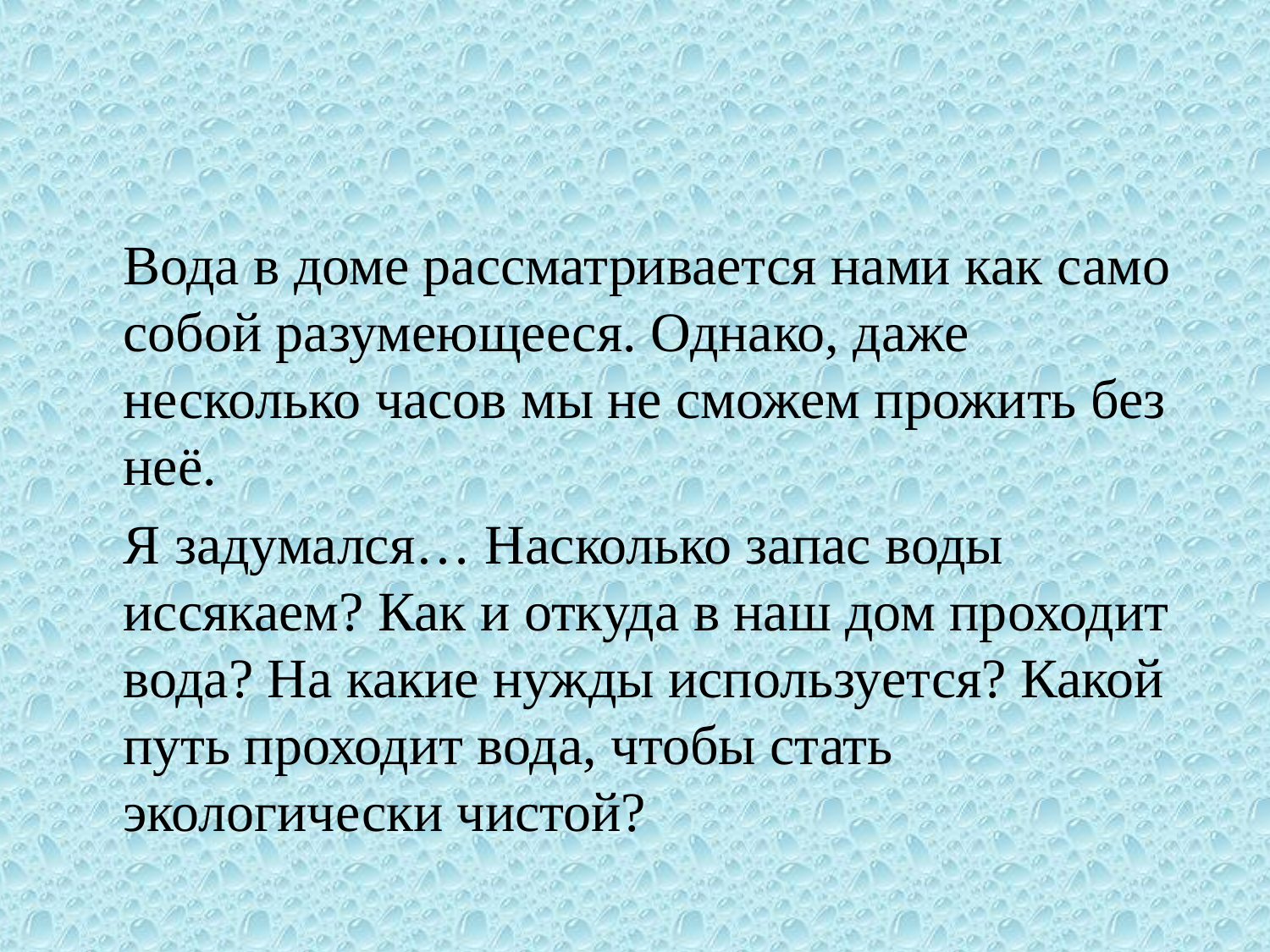

#
		Вода в доме рассматривается нами как само собой разумеющееся. Однако, даже несколько часов мы не сможем прожить без неё.
		Я задумался… Насколько запас воды иссякаем? Как и откуда в наш дом проходит вода? На какие нужды используется? Какой путь проходит вода, чтобы стать экологически чистой?